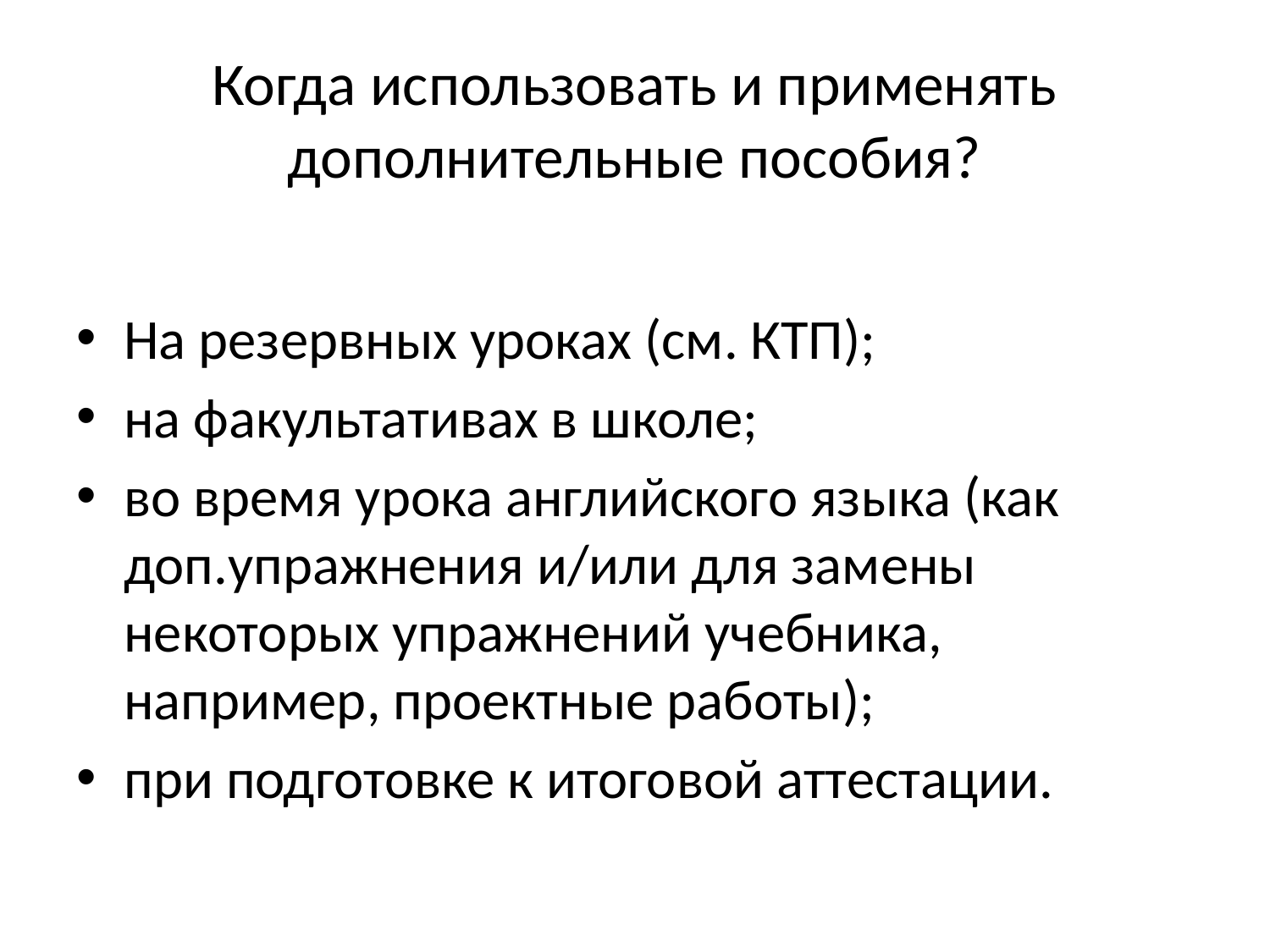

# Когда использовать и применять дополнительные пособия?
На резервных уроках (см. КТП);
на факультативах в школе;
во время урока английского языка (как доп.упражнения и/или для замены некоторых упражнений учебника, например, проектные работы);
при подготовке к итоговой аттестации.